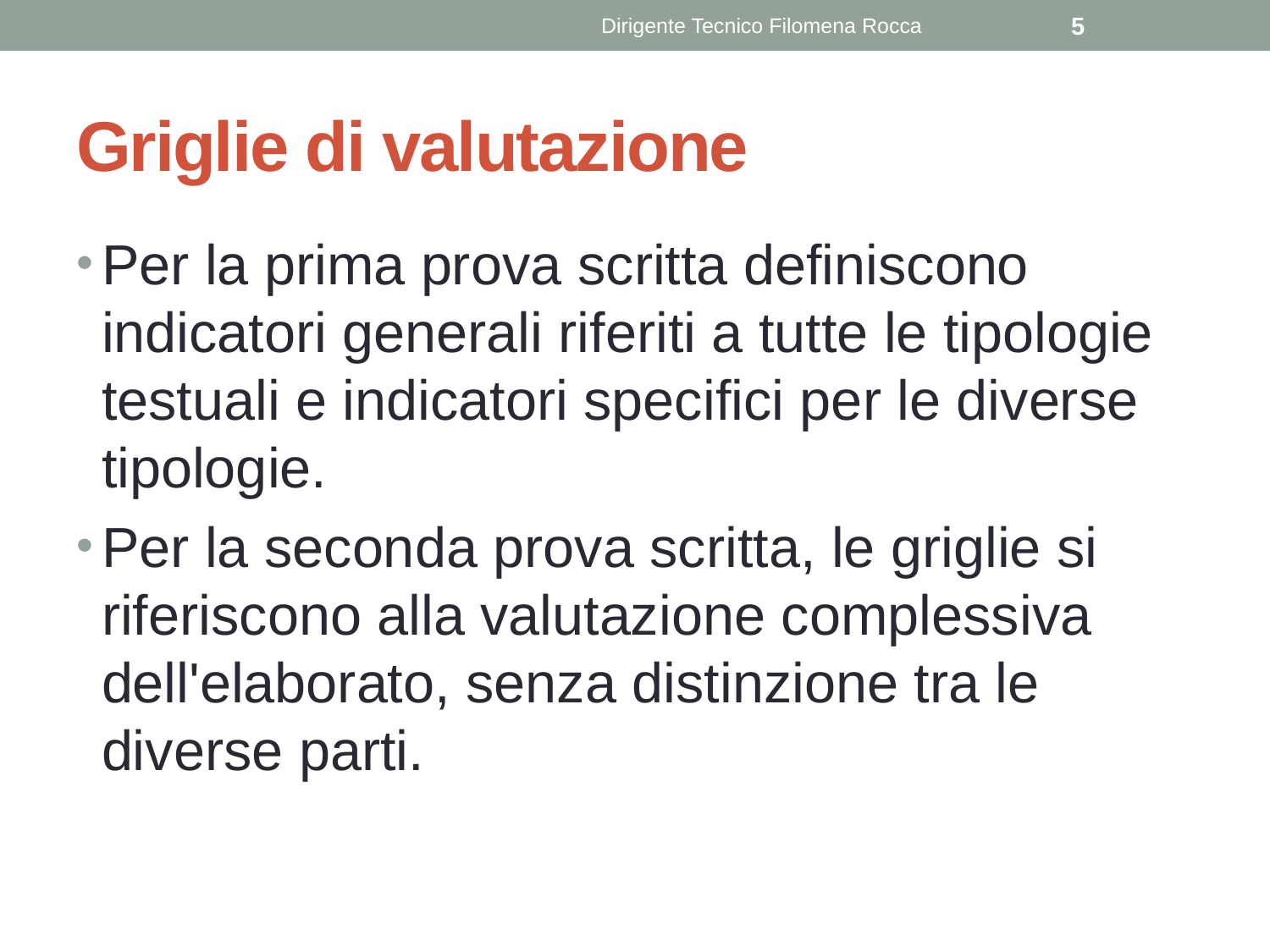

Dirigente Tecnico Filomena Rocca
5
# Griglie di valutazione
Per la prima prova scritta definiscono indicatori generali riferiti a tutte le tipologie testuali e indicatori specifici per le diverse tipologie.
Per la seconda prova scritta, le griglie si riferiscono alla valutazione complessiva dell'elaborato, senza distinzione tra le diverse parti.